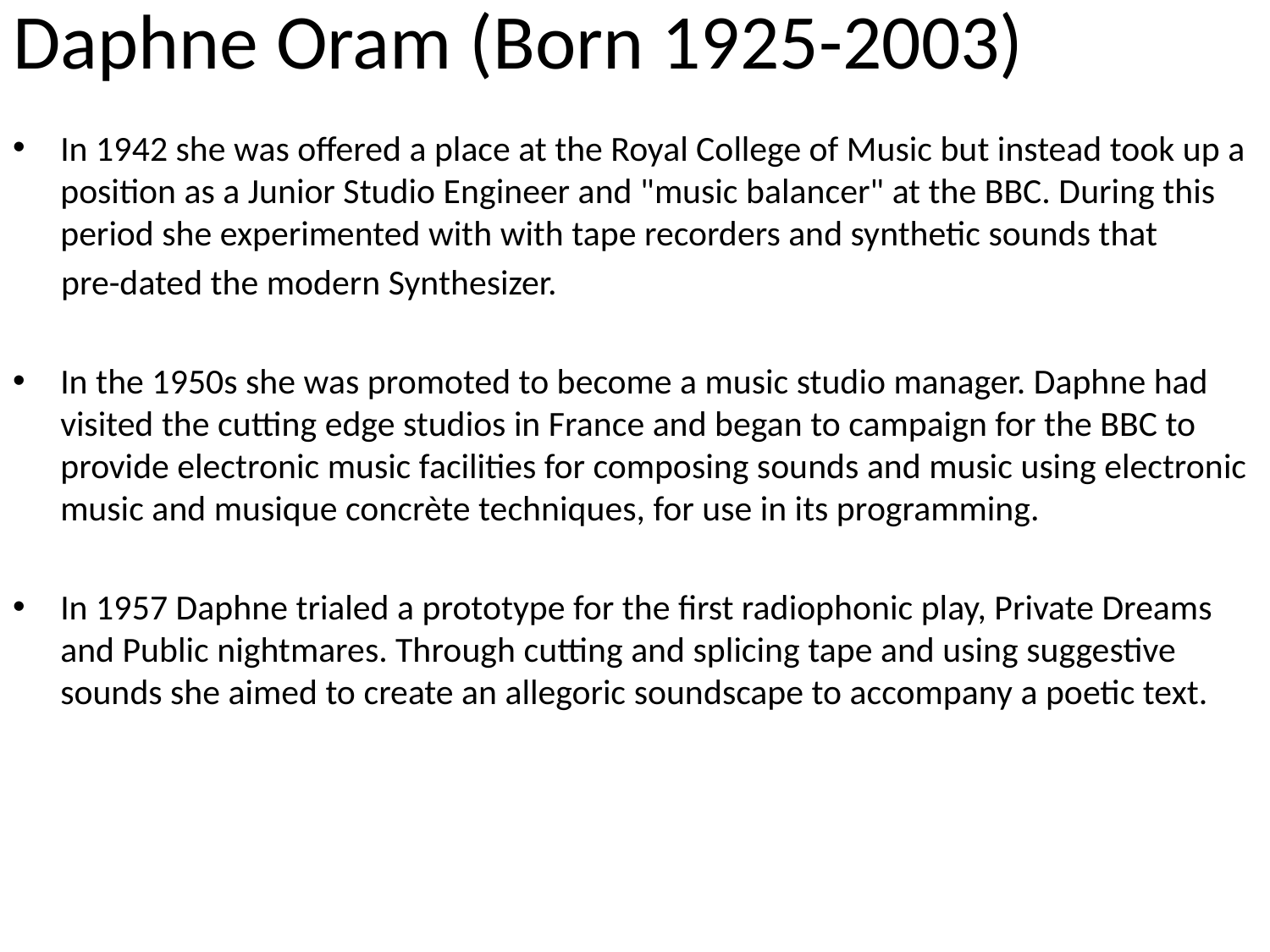

# Daphne Oram (Born 1925-2003)
In 1942 she was offered a place at the Royal College of Music but instead took up a position as a Junior Studio Engineer and "music balancer" at the BBC. During this period she experimented with with tape recorders and synthetic sounds that
      pre-dated the modern Synthesizer.

In the 1950s she was promoted to become a music studio manager. Daphne had visited the cutting edge studios in France and began to campaign for the BBC to provide electronic music facilities for composing sounds and music using electronic music and musique concrète techniques, for use in its programming.

In 1957 Daphne trialed a prototype for the first radiophonic play, Private Dreams and Public nightmares. Through cutting and splicing tape and using suggestive sounds she aimed to create an allegoric soundscape to accompany a poetic text.